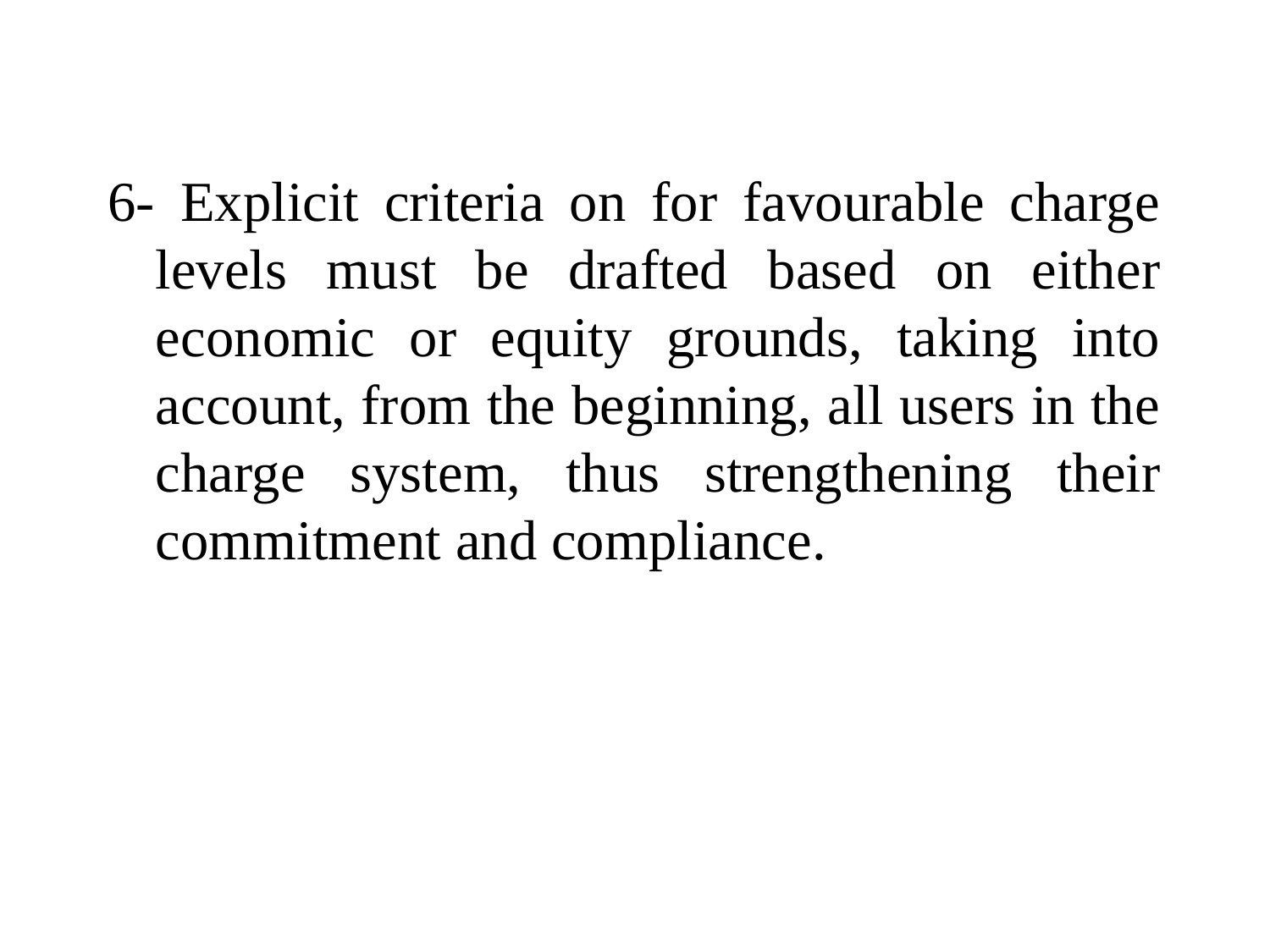

#
6- Explicit criteria on for favourable charge levels must be drafted based on either economic or equity grounds, taking into account, from the beginning, all users in the charge system, thus strengthening their commitment and compliance.